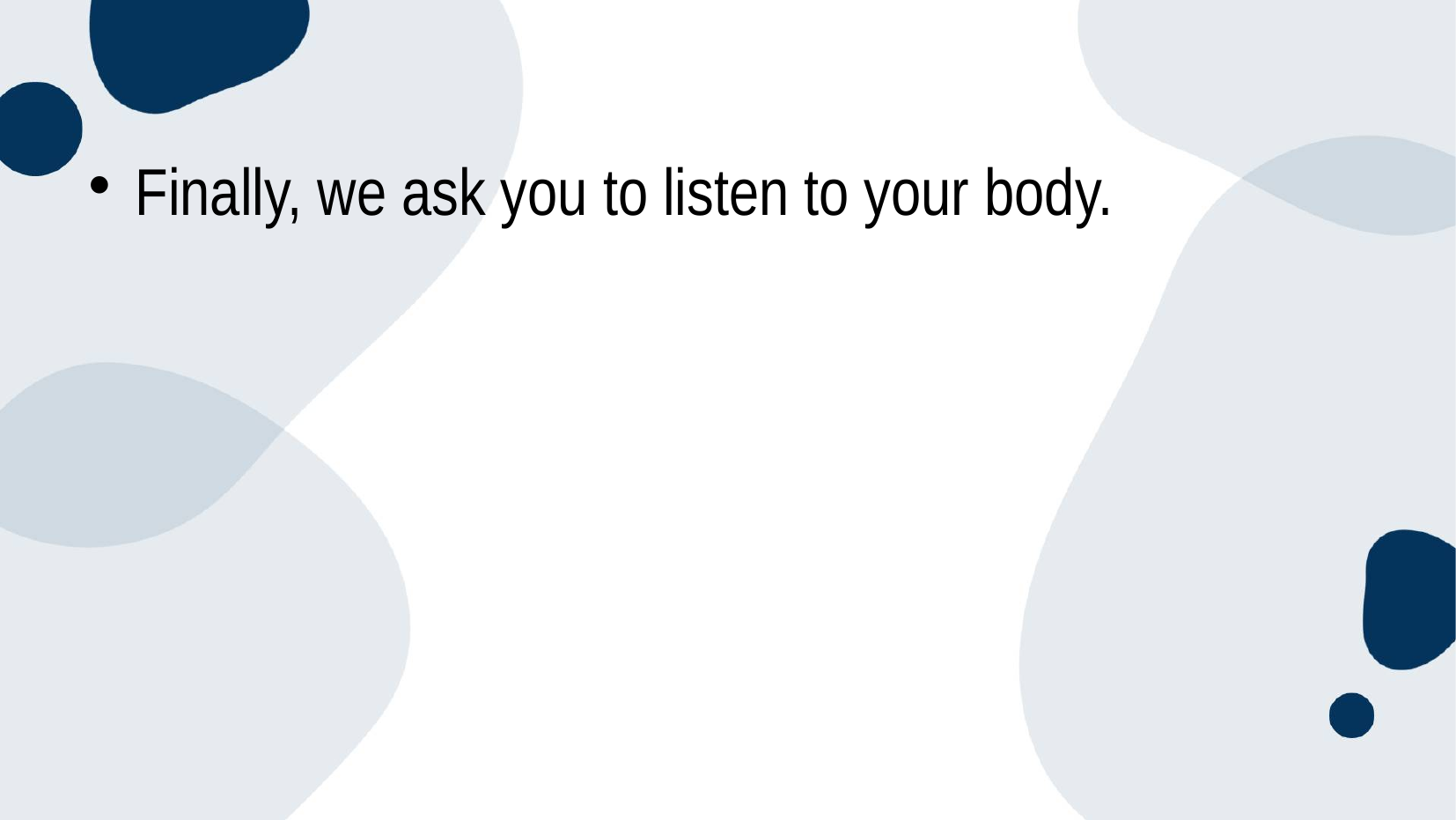

#
Finally, we ask you to listen to your body.